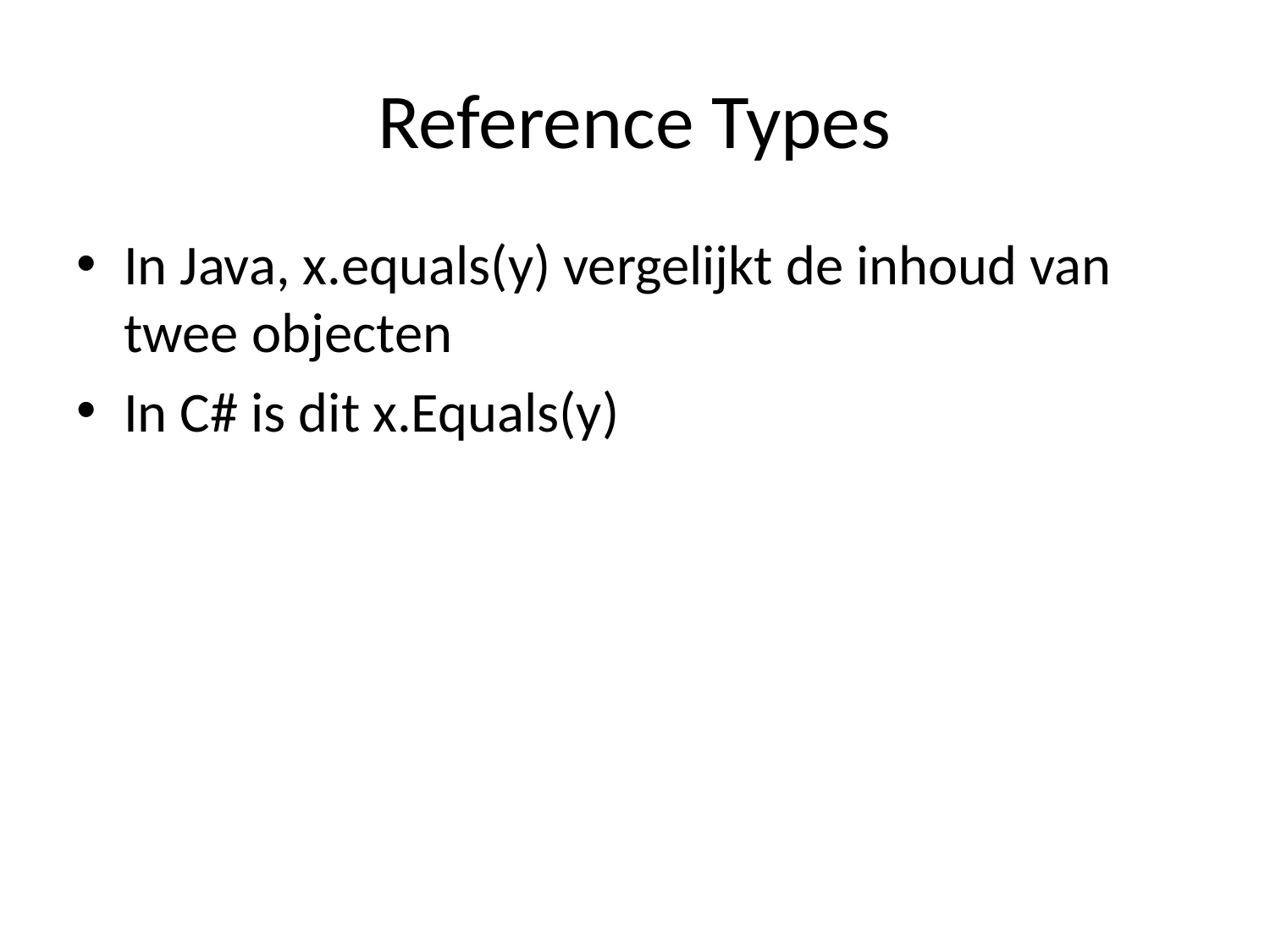

# Reference Types
In Java, x.equals(y) vergelijkt de inhoud van twee objecten
In C# is dit x.Equals(y)